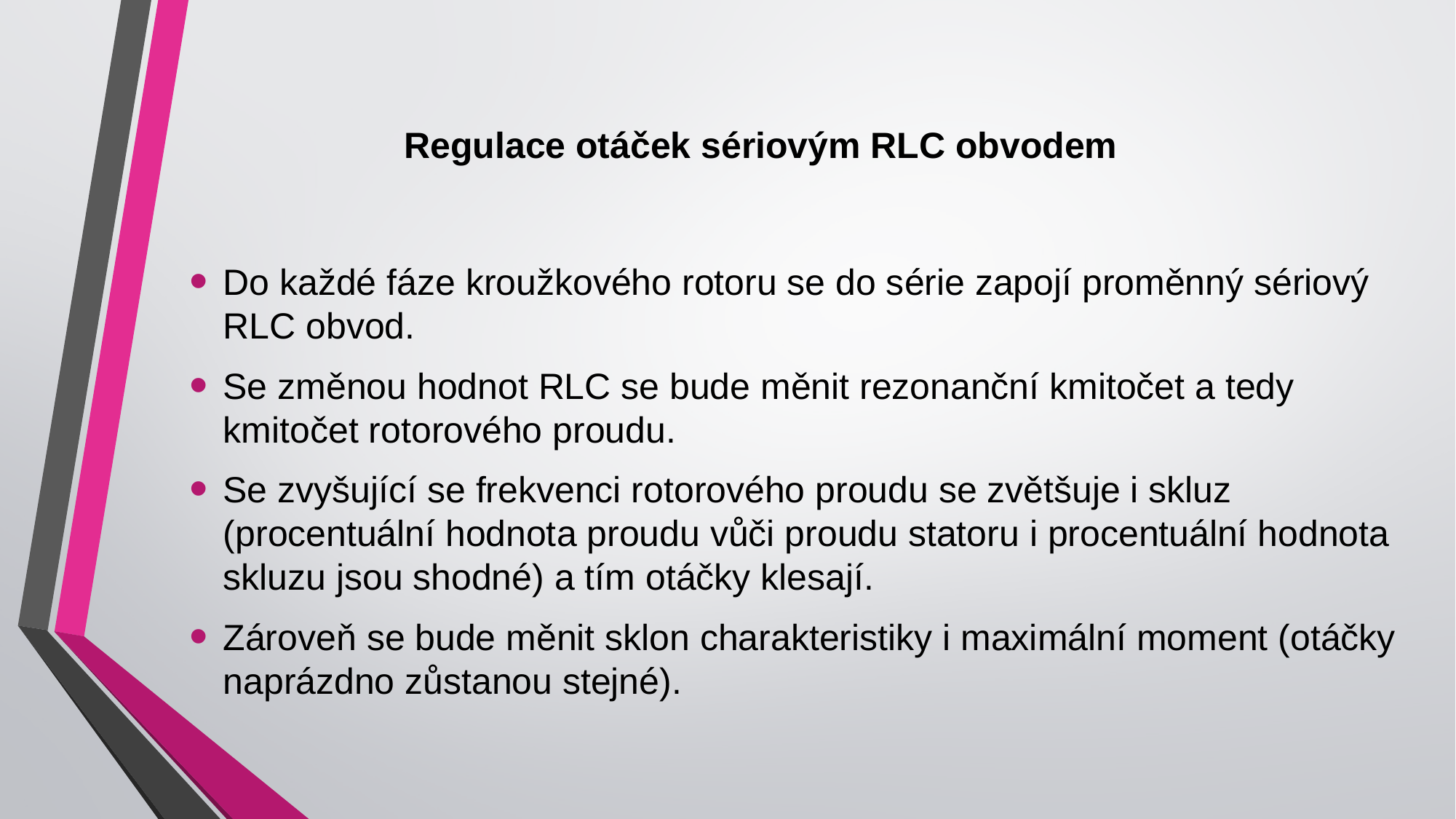

# Regulace otáček sériovým RLC obvodem
Do každé fáze kroužkového rotoru se do série zapojí proměnný sériový RLC obvod.
Se změnou hodnot RLC se bude měnit rezonanční kmitočet a tedy kmitočet rotorového proudu.
Se zvyšující se frekvenci rotorového proudu se zvětšuje i skluz (procentuální hodnota proudu vůči proudu statoru i procentuální hodnota skluzu jsou shodné) a tím otáčky klesají.
Zároveň se bude měnit sklon charakteristiky i maximální moment (otáčky naprázdno zůstanou stejné).